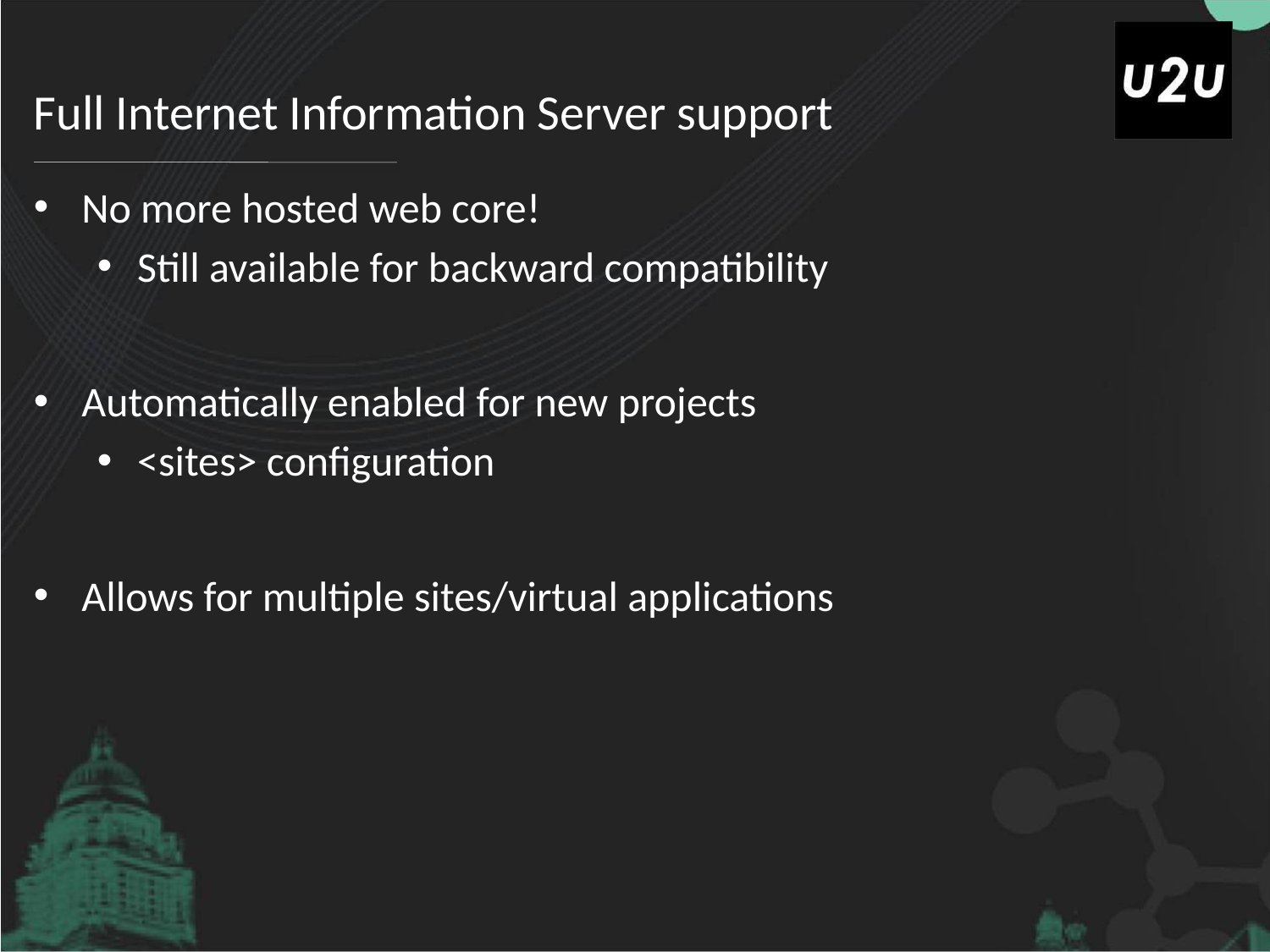

# Full Internet Information Server support
No more hosted web core!
Still available for backward compatibility

Automatically enabled for new projects
<sites> configuration

Allows for multiple sites/virtual applications